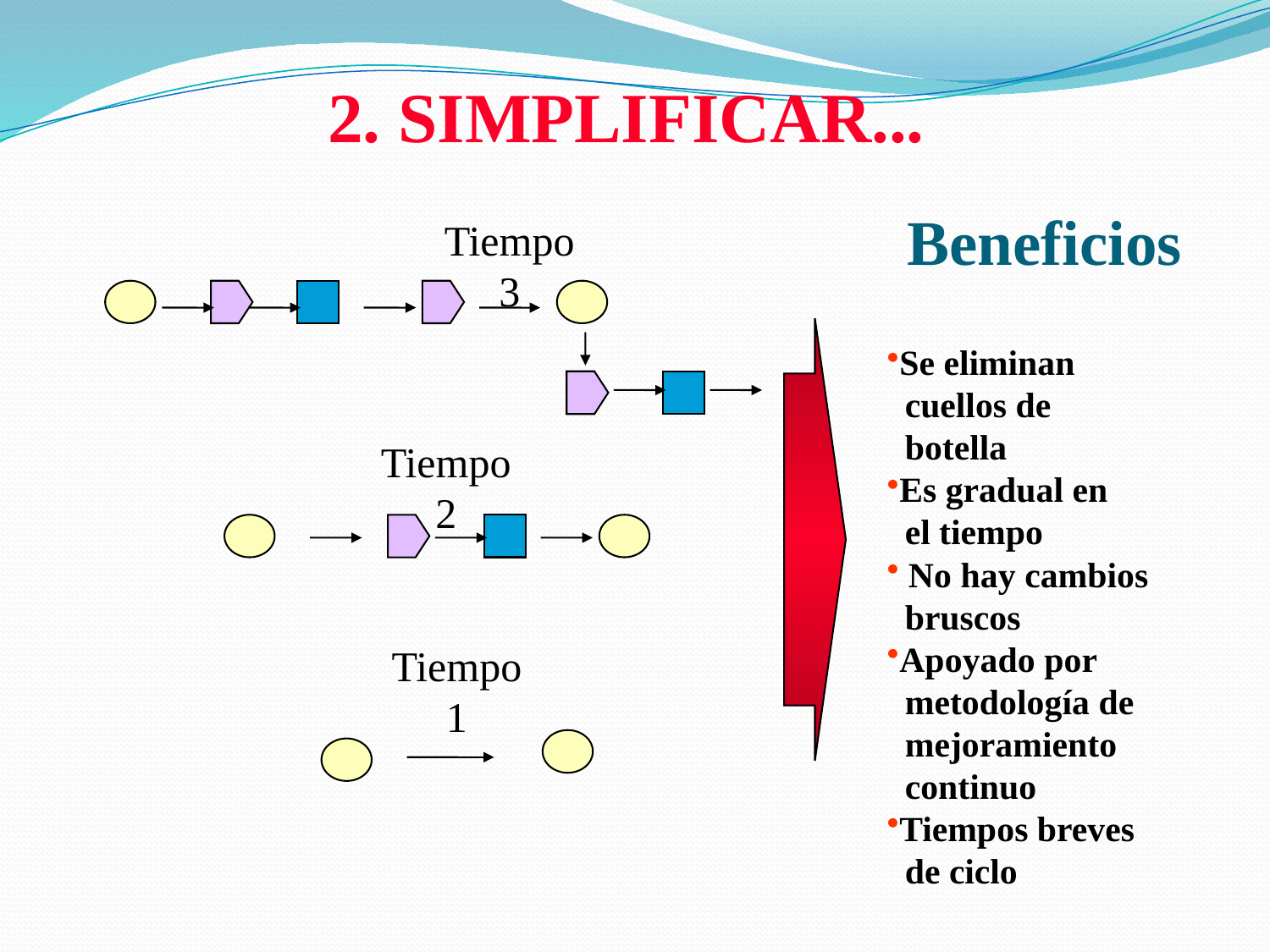

2. SIMPLIFICAR...
Beneficios

Tiempo 3

Se eliminan
  cuellos de
  botella
Es gradual en
  el tiempo
 No hay cambios
  bruscos
Apoyado por
  metodología de
  mejoramiento
  continuo
Tiempos breves
  de ciclo

Tiempo 2

Tiempo 1